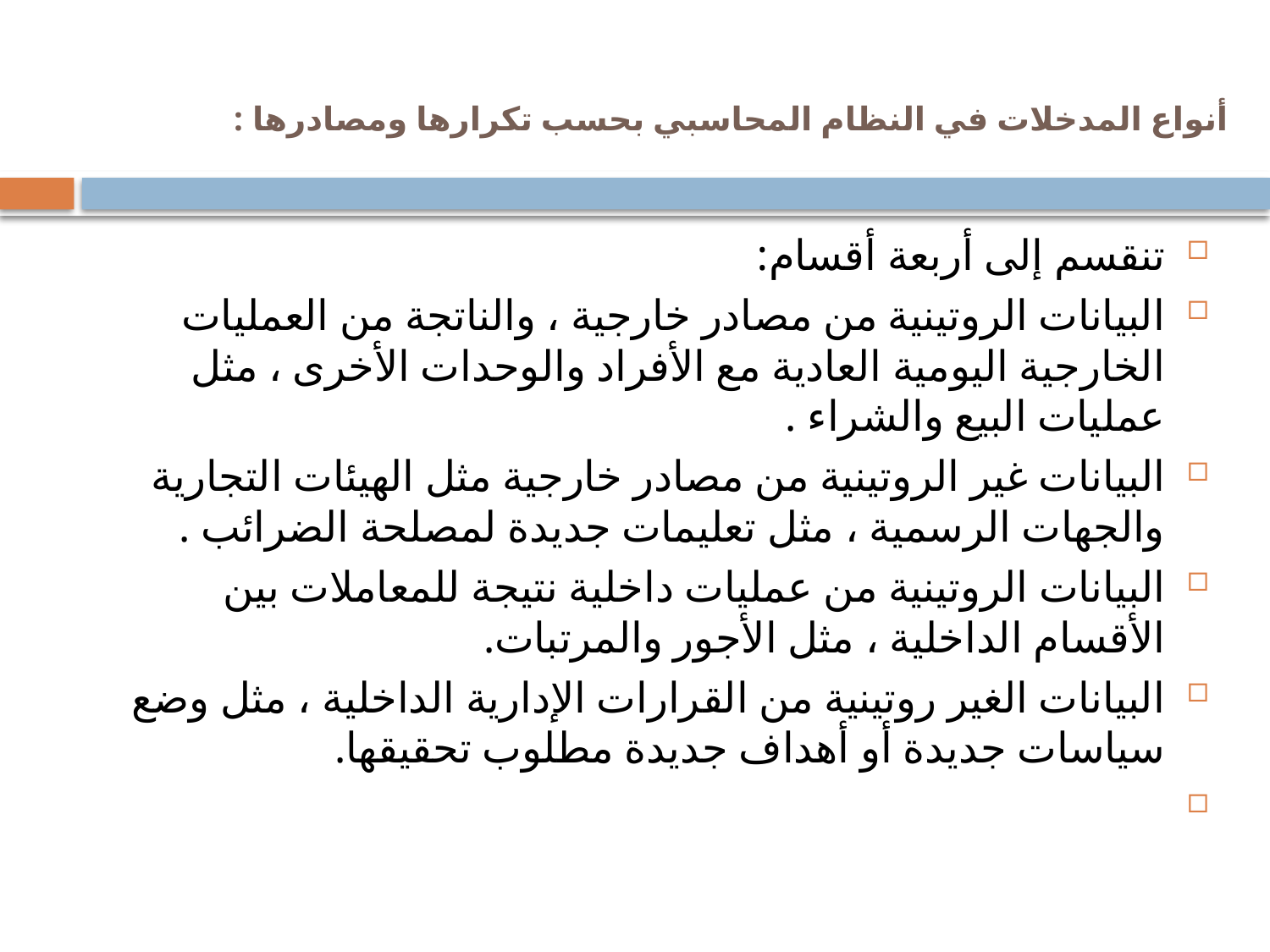

# أنواع المدخلات في النظام المحاسبي بحسب تكرارها ومصادرها :
تنقسم إلى أربعة أقسام:
البيانات الروتينية من مصادر خارجية ، والناتجة من العمليات الخارجية اليومية العادية مع الأفراد والوحدات الأخرى ، مثل عمليات البيع والشراء .
البيانات غير الروتينية من مصادر خارجية مثل الهيئات التجارية والجهات الرسمية ، مثل تعليمات جديدة لمصلحة الضرائب .
البيانات الروتينية من عمليات داخلية نتيجة للمعاملات بين الأقسام الداخلية ، مثل الأجور والمرتبات.
البيانات الغير روتينية من القرارات الإدارية الداخلية ، مثل وضع سياسات جديدة أو أهداف جديدة مطلوب تحقيقها.